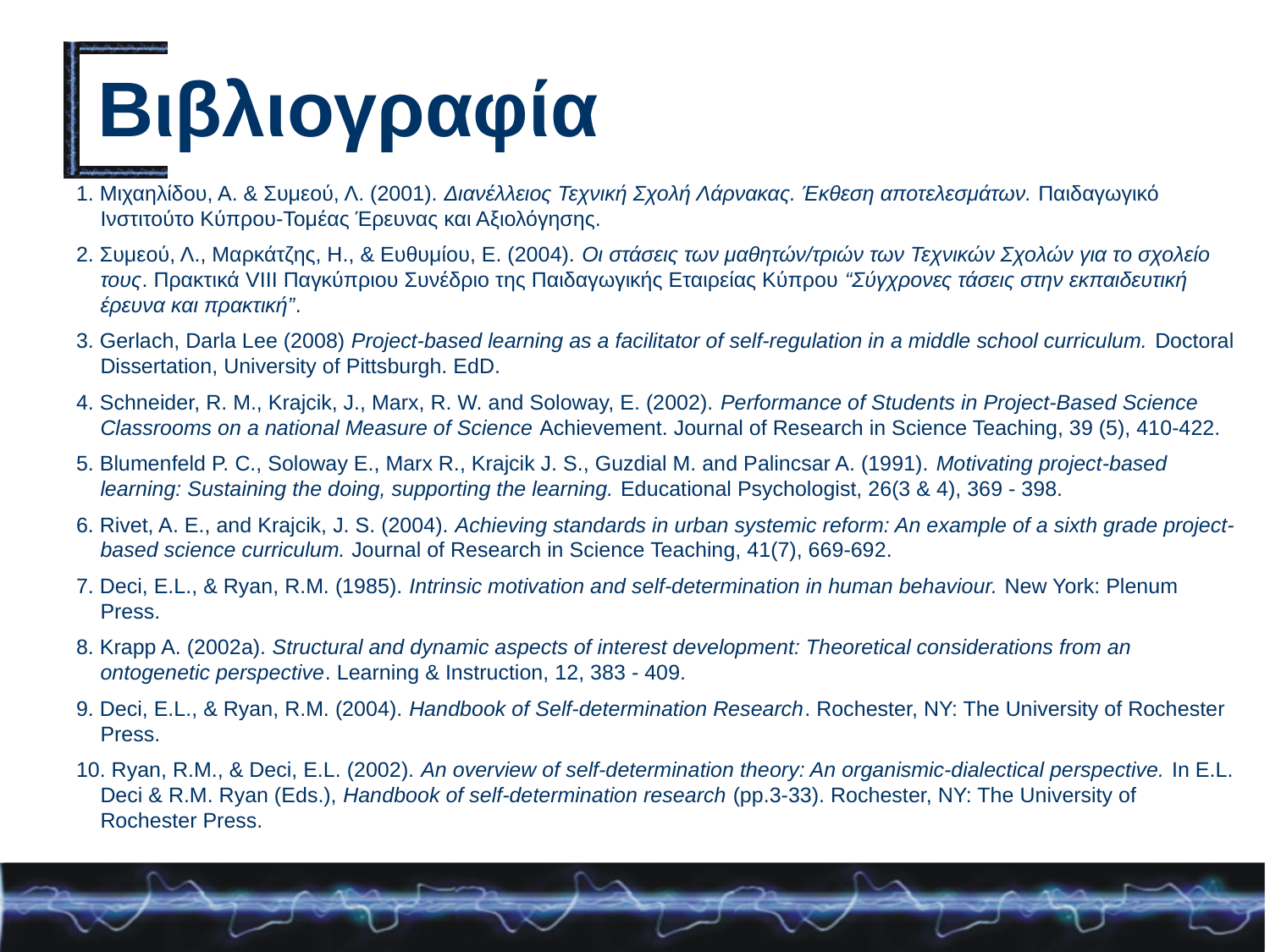

# Βιβλιογραφία
1. Μιχαηλίδου, Α. & Συμεού, Λ. (2001). Διανέλλειος Τεχνική Σχολή Λάρνακας. Έκθεση αποτελεσμάτων. Παιδαγωγικό Ινστιτούτο Κύπρου-Τομέας Έρευνας και Αξιολόγησης.
2. Συμεού, Λ., Μαρκάτζης, Η., & Ευθυμίου, Ε. (2004). Οι στάσεις των μαθητών/τριών των Τεχνικών Σχολών για το σχολείο τους. Πρακτικά VIII Παγκύπριου Συνέδριο της Παιδαγωγικής Εταιρείας Κύπρου “Σύγχρονες τάσεις στην εκπαιδευτική έρευνα και πρακτική”.
3. Gerlach, Darla Lee (2008) Project-based learning as a facilitator of self-regulation in a middle school curriculum. Doctoral Dissertation, University of Pittsburgh. EdD.
4. Schneider, R. M., Krajcik, J., Marx, R. W. and Soloway, E. (2002). Performance of Students in Project-Based Science Classrooms on a national Measure of Science Achievement. Journal of Research in Science Teaching, 39 (5), 410-422.
5. Blumenfeld P. C., Soloway E., Marx R., Krajcik J. S., Guzdial M. and Palincsar A. (1991). Motivating project-based learning: Sustaining the doing, supporting the learning. Educational Psychologist, 26(3 & 4), 369 - 398.
6. Rivet, A. E., and Krajcik, J. S. (2004). Achieving standards in urban systemic reform: An example of a sixth grade project-based science curriculum. Journal of Research in Science Teaching, 41(7), 669-692.
7. Deci, E.L., & Ryan, R.M. (1985). Intrinsic motivation and self-determination in human behaviour. New York: Plenum Press.
8. Krapp A. (2002a). Structural and dynamic aspects of interest development: Theoretical considerations from an ontogenetic perspective. Learning & Instruction, 12, 383 - 409.
9. Deci, E.L., & Ryan, R.M. (2004). Handbook of Self-determination Research. Rochester, NY: The University of Rochester Press.
10. Ryan, R.M., & Deci, E.L. (2002). An overview of self-determination theory: An organismic-dialectical perspective. In E.L. Deci & R.M. Ryan (Eds.), Handbook of self-determination research (pp.3-33). Rochester, NY: The University of Rochester Press.